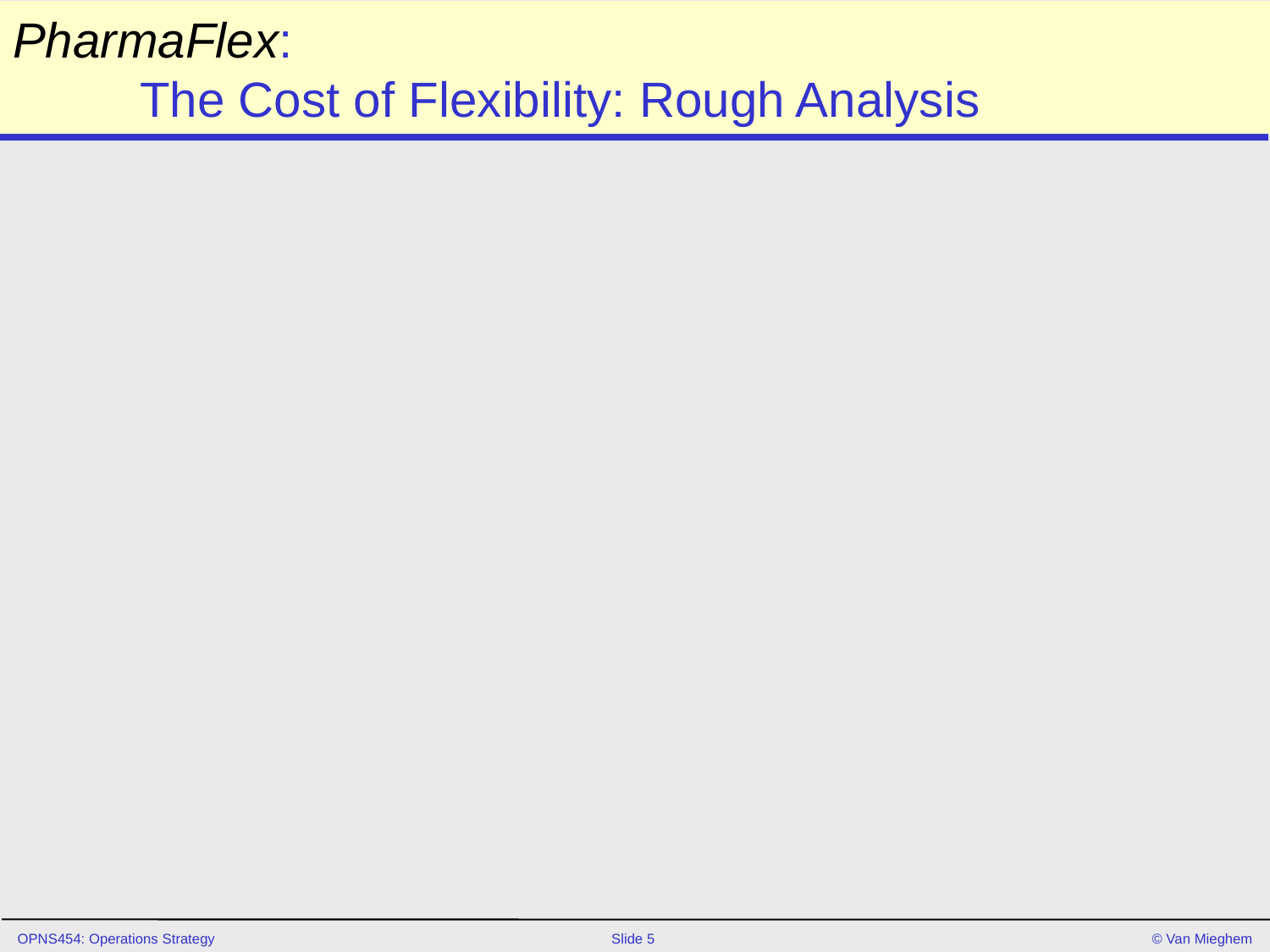

# PharmaFlex: The Cost of Flexibility: Rough Analysis